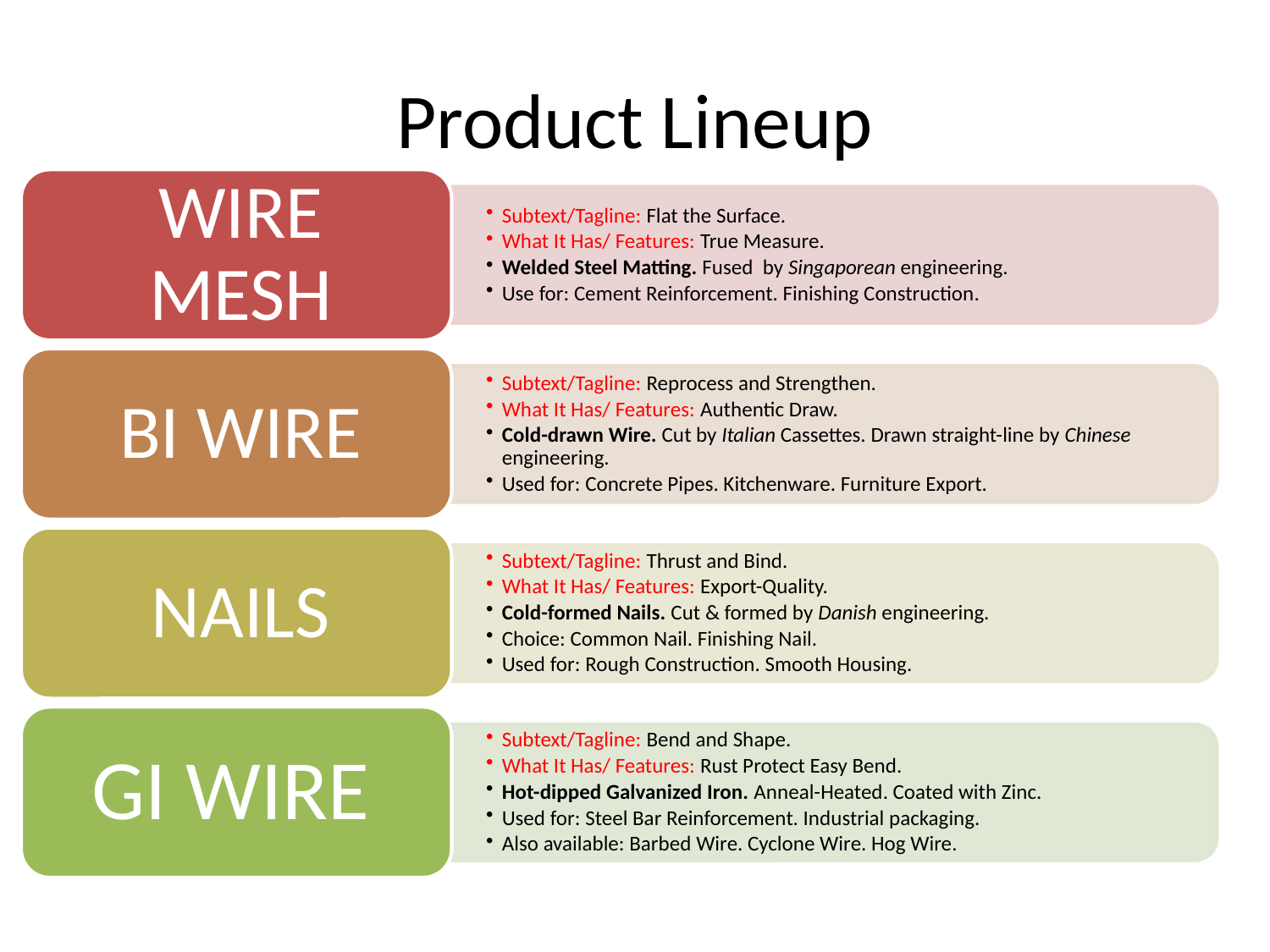

# Product Lineup
Subtext/Tagline: Flat the Surface.
What It Has/ Features: True Measure.
Welded Steel Matting. Fused  by Singaporean engineering.
Use for: Cement Reinforcement. Finishing Construction.
WIRE MESH
Subtext/Tagline: Reprocess and Strengthen.
What It Has/ Features: Authentic Draw.
Cold-drawn Wire. Cut by Italian Cassettes. Drawn straight-line by Chinese engineering.
Used for: Concrete Pipes. Kitchenware. Furniture Export.
BI WIRE
Subtext/Tagline: Thrust and Bind.
What It Has/ Features: Export-Quality.
Cold-formed Nails. Cut & formed by Danish engineering.
Choice: Common Nail. Finishing Nail.
Used for: Rough Construction. Smooth Housing.
NAILS
Subtext/Tagline: Bend and Shape.
What It Has/ Features: Rust Protect Easy Bend.
Hot-dipped Galvanized Iron. Anneal-Heated. Coated with Zinc.
Used for: Steel Bar Reinforcement. Industrial packaging.
Also available: Barbed Wire. Cyclone Wire. Hog Wire.
GI WIRE